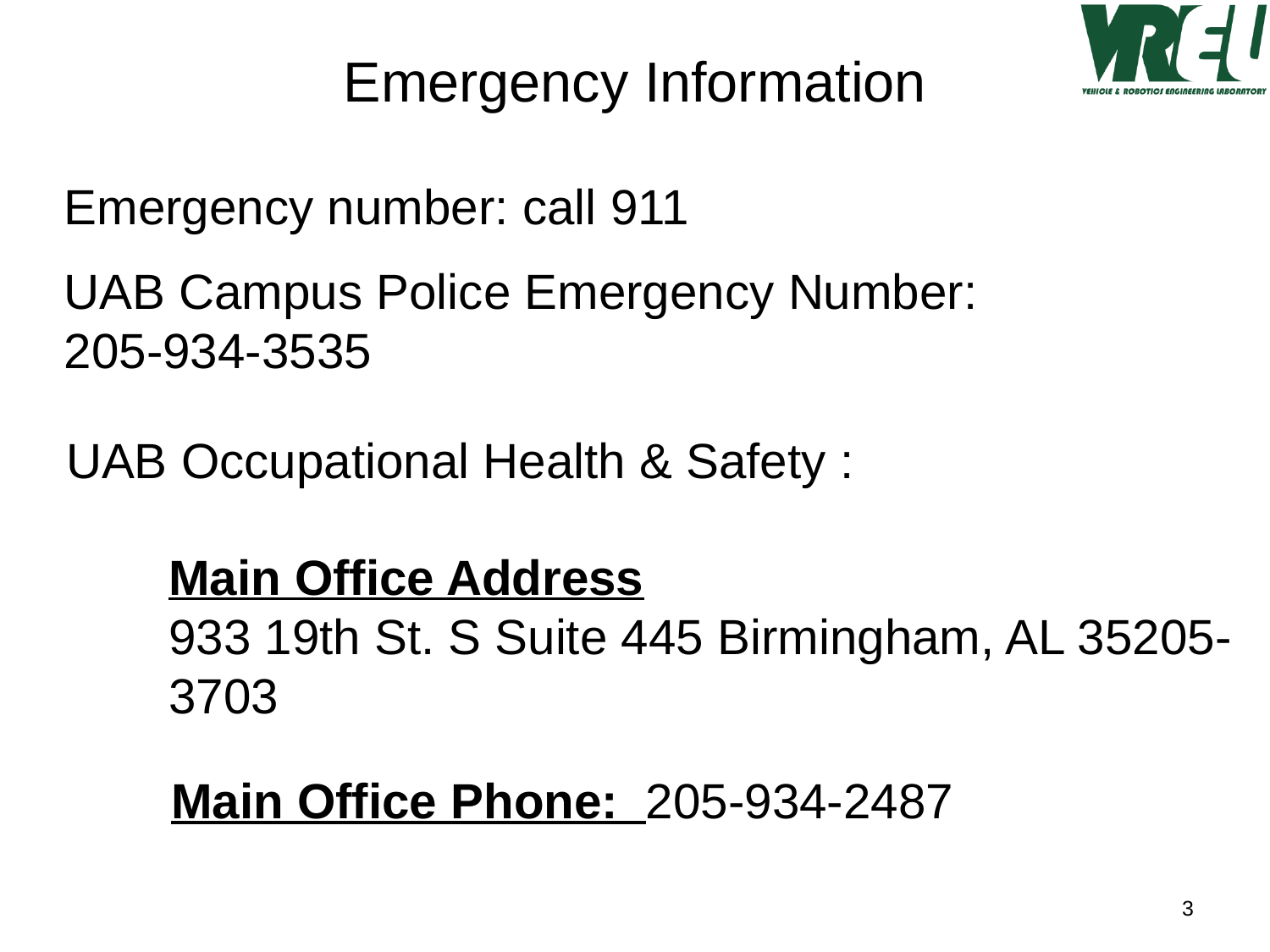

Emergency Information
Emergency number: call 911
UAB Campus Police Emergency Number:
205-934-3535
UAB Occupational Health & Safety :
Main Office Address
933 19th St. S Suite 445 Birmingham, AL 35205-3703
Main Office Phone:  205-934-2487
3